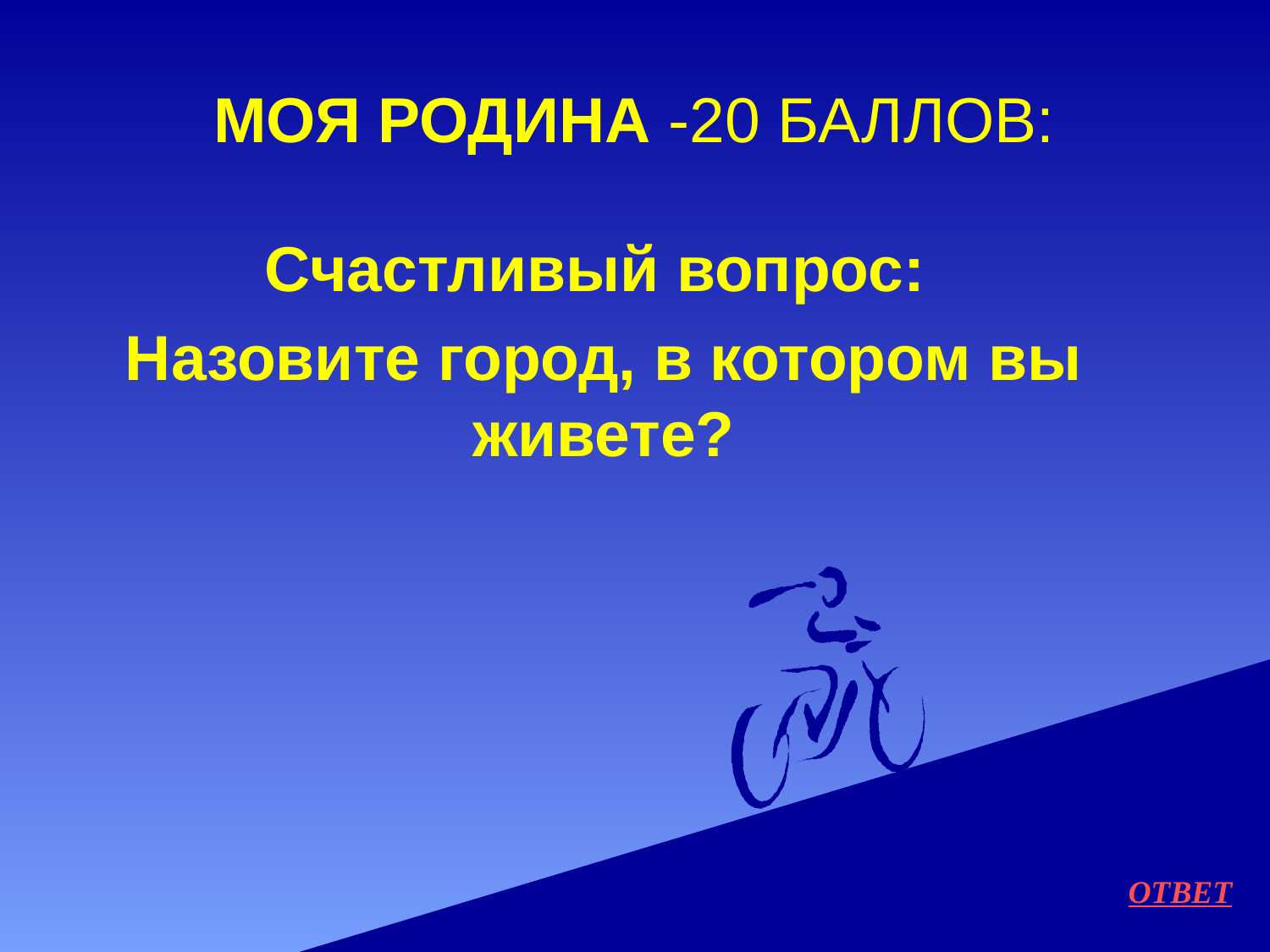

# моя родина -20 баллов:
Счастливый вопрос:
Назовите город, в котором вы живете?

ОТВЕТ